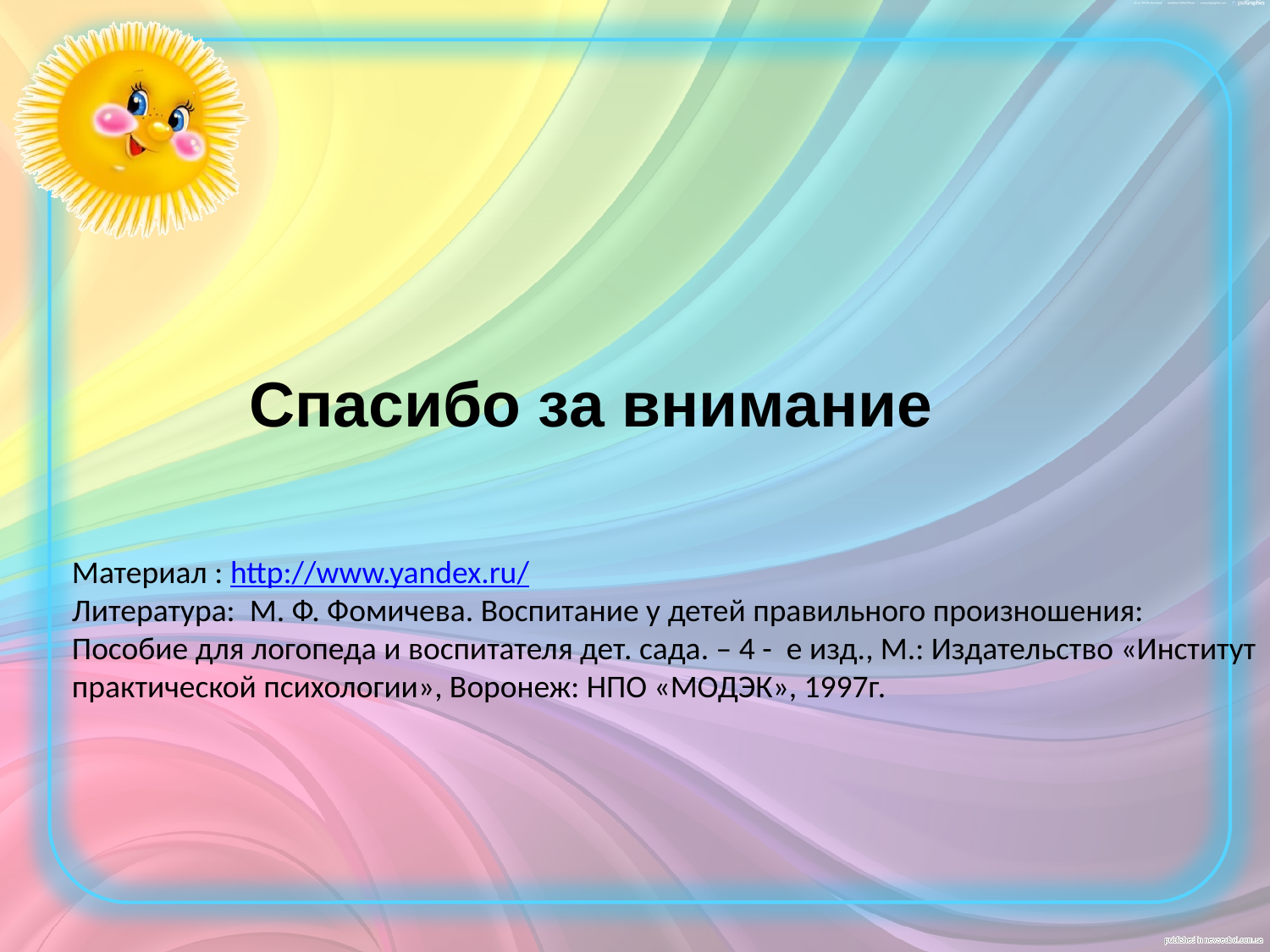

Спасибо за внимание
Материал : http://www.yandex.ru/
Литература:  М. Ф. Фомичева. Воспитание у детей правильного произношения: Пособие для логопеда и воспитателя дет. сада. – 4 -  е изд., М.: Издательство «Институт практической психологии», Воронеж: НПО «МОДЭК», 1997г.